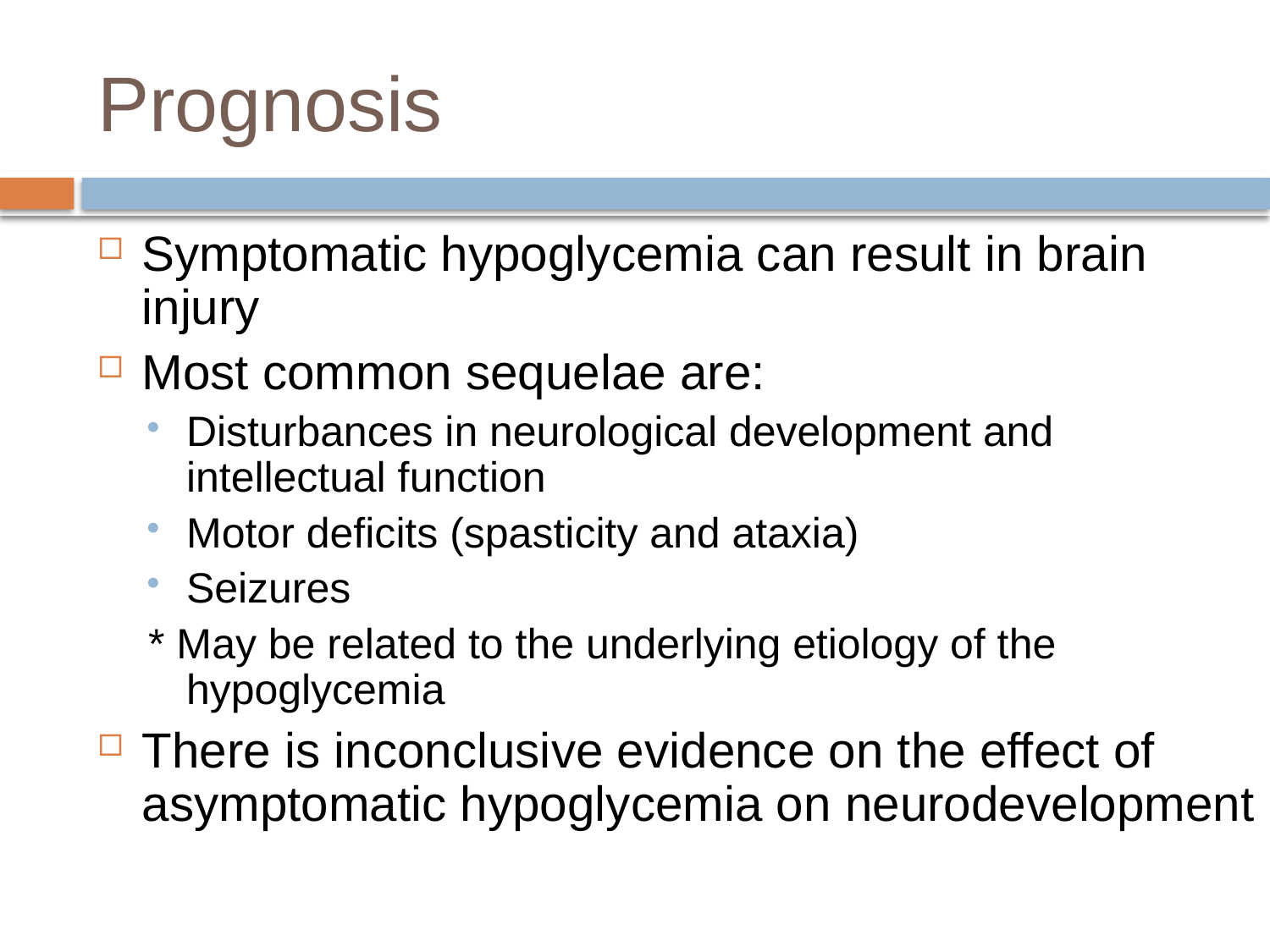

# Prognosis
Symptomatic hypoglycemia can result in brain injury
Most common sequelae are:
Disturbances in neurological development and intellectual function
Motor deficits (spasticity and ataxia)
Seizures
* May be related to the underlying etiology of the hypoglycemia
There is inconclusive evidence on the effect of asymptomatic hypoglycemia on neurodevelopment